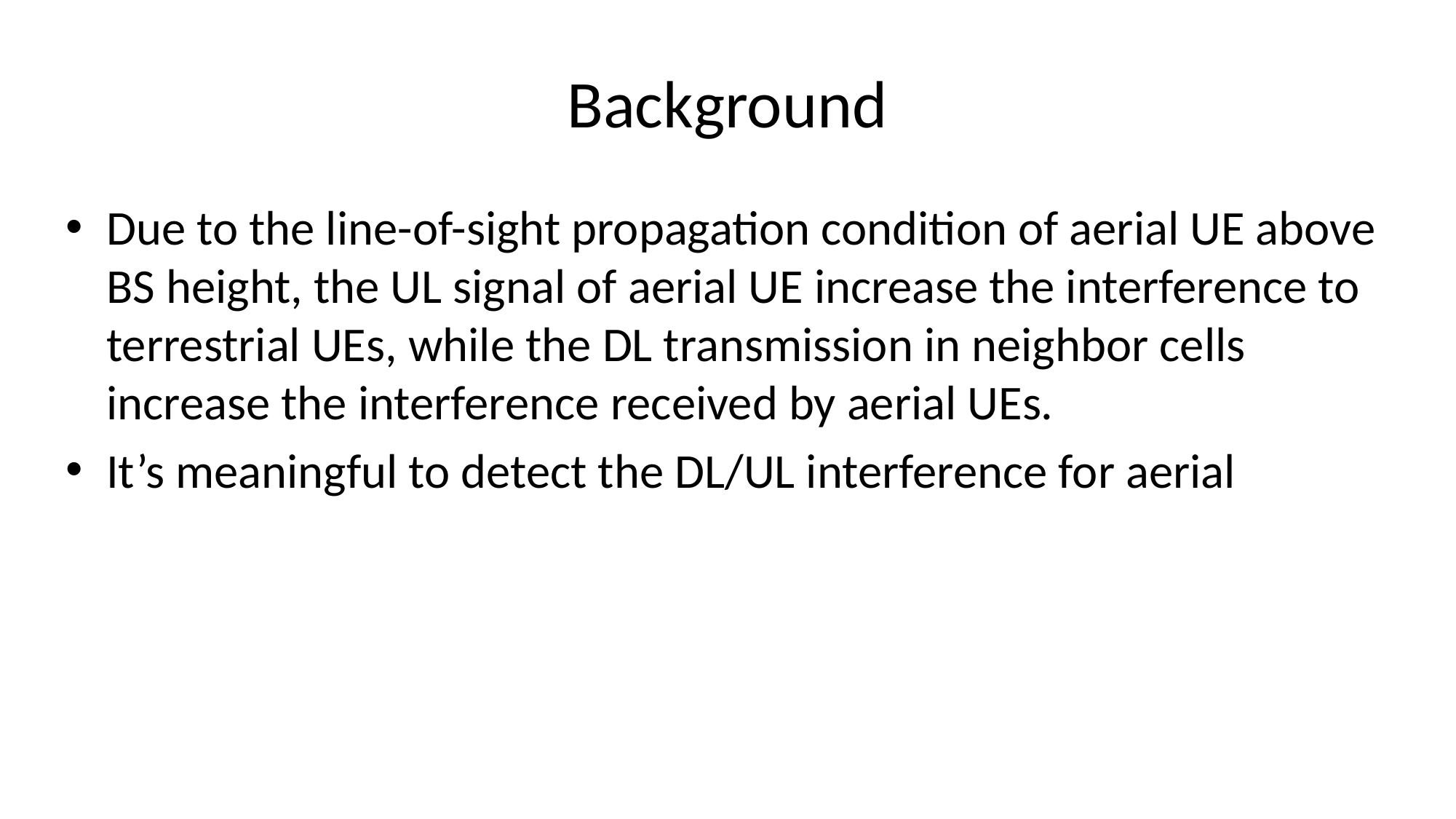

# Background
Due to the line-of-sight propagation condition of aerial UE above BS height, the UL signal of aerial UE increase the interference to  terrestrial UEs, while the DL transmission in neighbor cells increase the interference received by aerial UEs.
It’s meaningful to detect the DL/UL interference for aerial